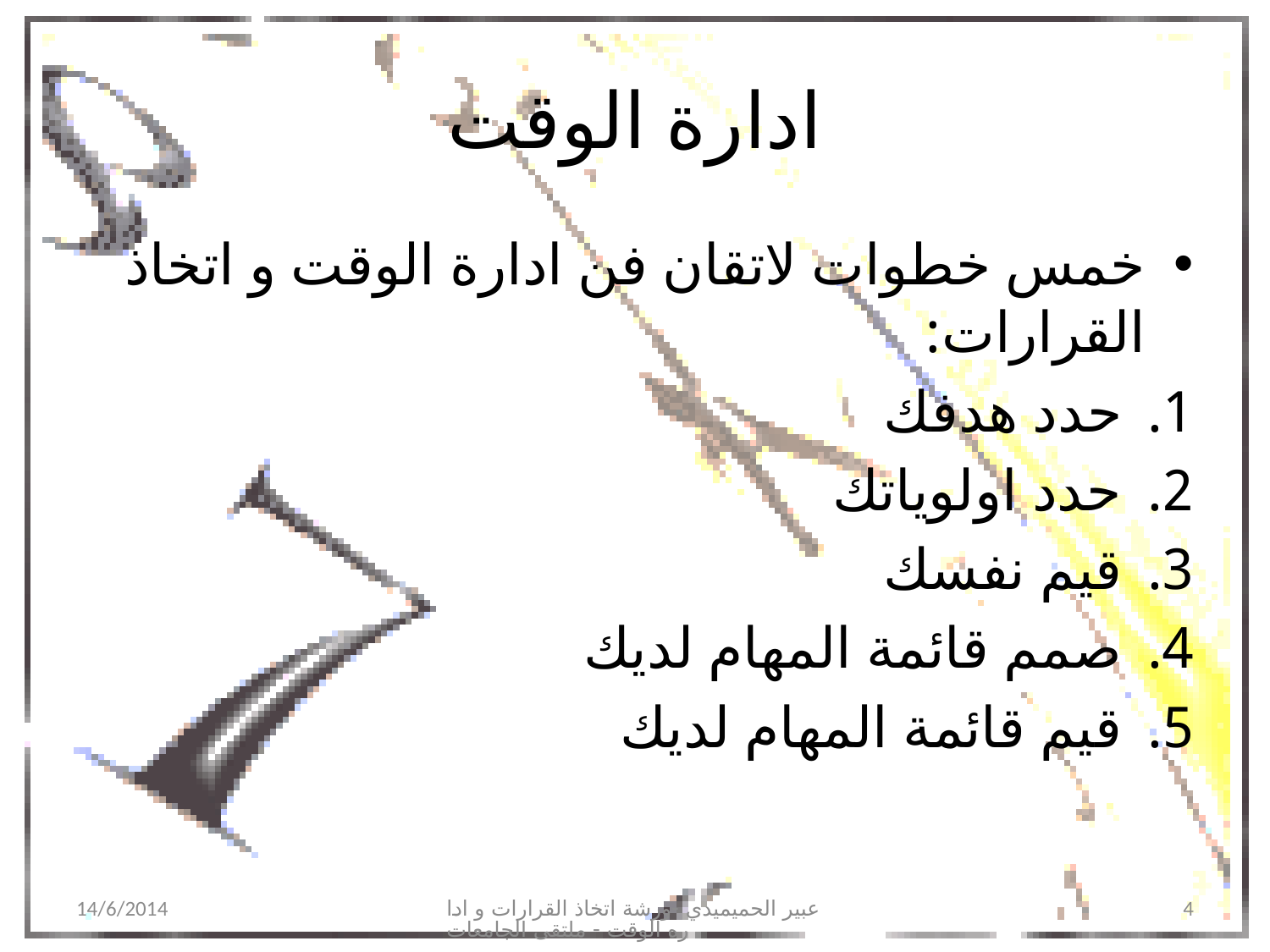

# ادارة الوقت
خمس خطوات لاتقان فن ادارة الوقت و اتخاذ القرارات:
حدد هدفك
حدد اولوياتك
قيم نفسك
صمم قائمة المهام لديك
قيم قائمة المهام لديك

14/6/2014
عبير الحميميدي -ورشة اتخاذ القرارات و اداره الوقت - ملتقى الجامعات
4